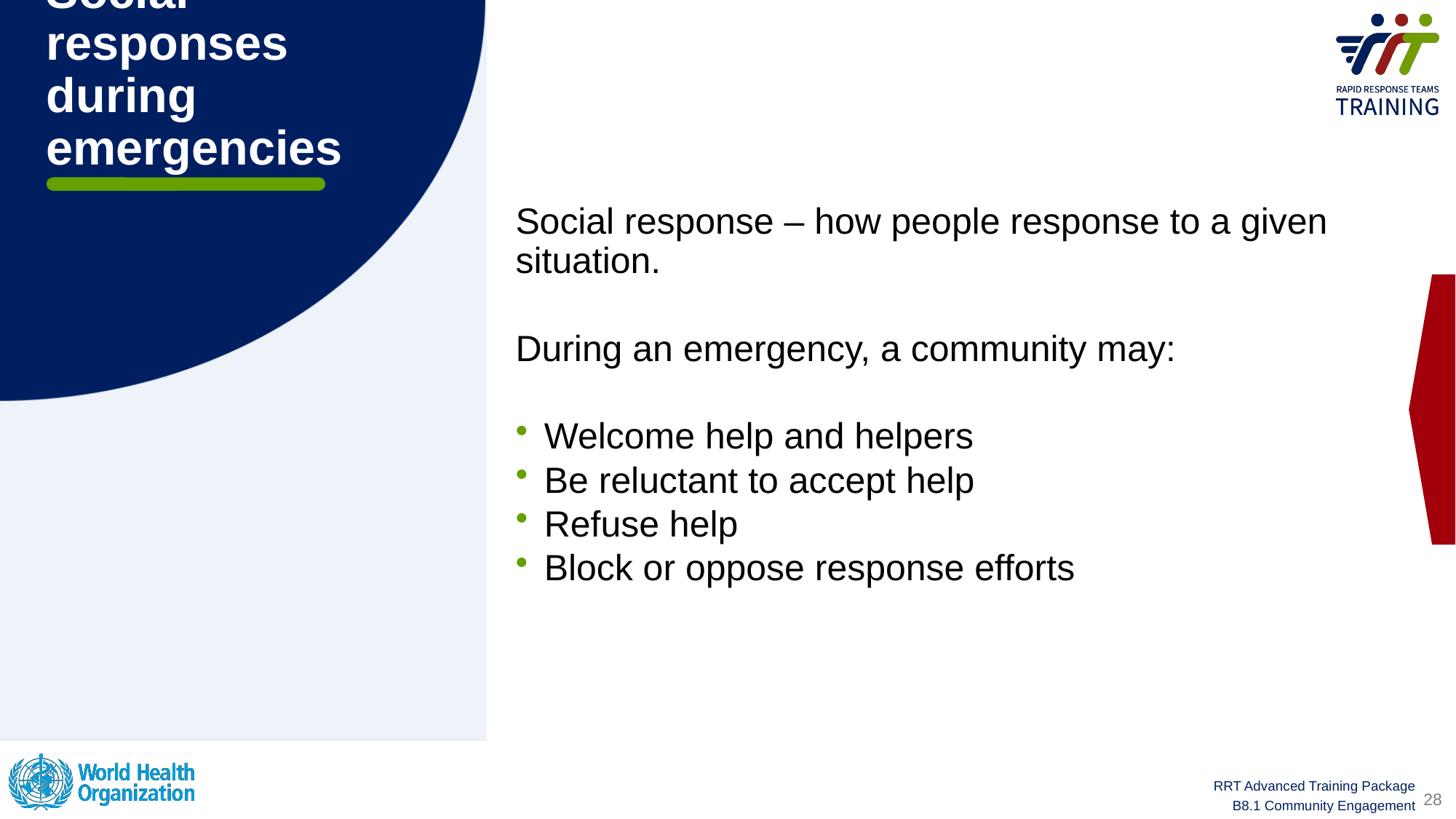

Social
responses during emergencies

Social response – how people response to a given situation.

During an emergency, a community may:

Welcome help and helpers
Be reluctant to accept help
Refuse help
Block or oppose response efforts